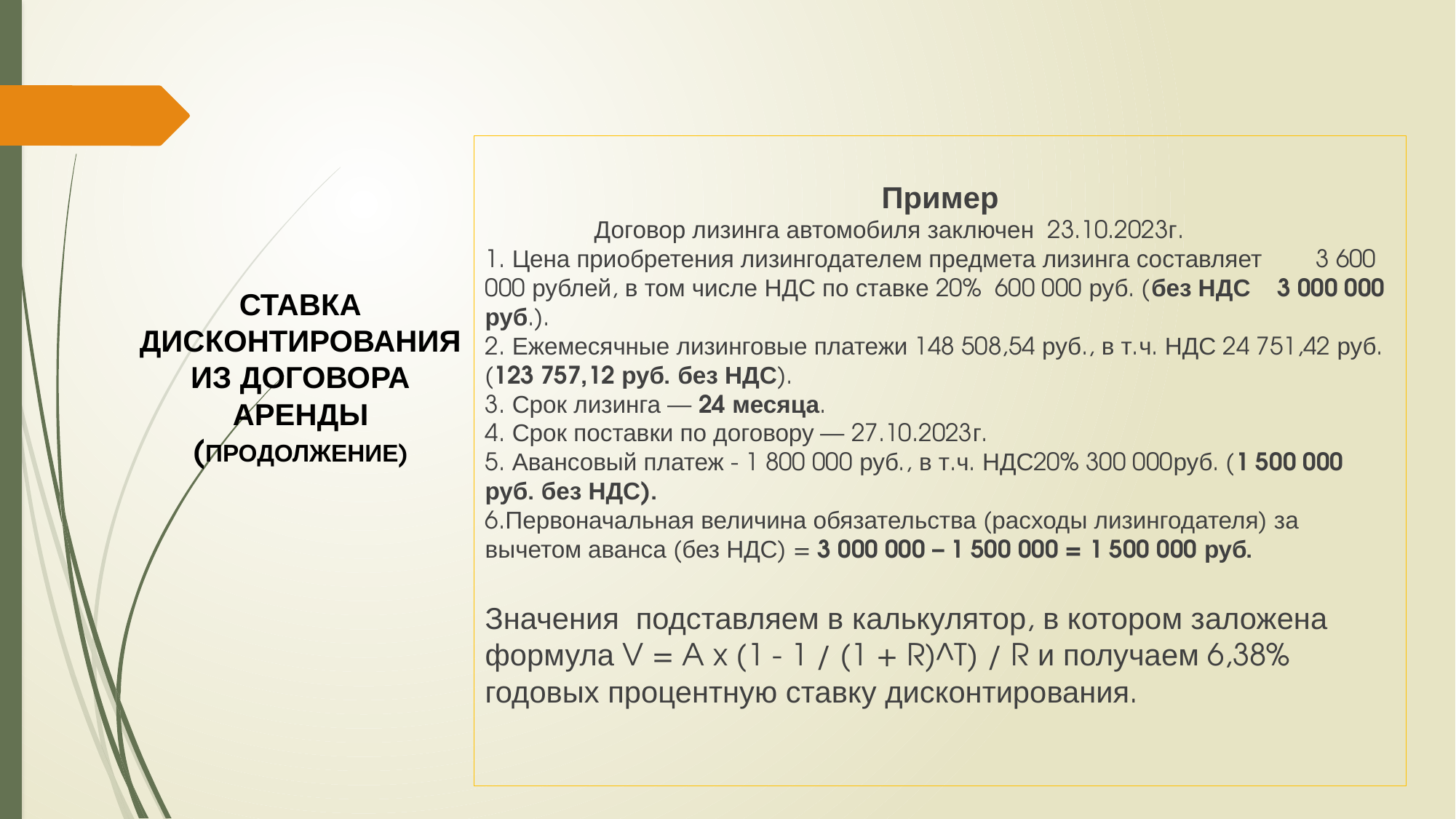

Пример
	Договор лизинга автомобиля заключен  23.10.2023г.
1. Цена приобретения лизингодателем предмета лизинга составляет        3 600 000 рублей, в том числе НДС по ставке 20%  600 000 руб. (без НДС    3 000 000 руб.).
2. Ежемесячные лизинговые платежи 148 508,54 руб., в т.ч. НДС 24 751,42 руб. (123 757,12 руб. без НДС).
3. Срок лизинга — 24 месяца.
4. Срок поставки по договору — 27.10.2023г.
5. Авансовый платеж - 1 800 000 руб., в т.ч. НДС20% 300 000руб. (1 500 000 руб. без НДС).
6.Первоначальная величина обязательства (расходы лизингодателя) за вычетом аванса (без НДС) = 3 000 000 – 1 500 000 = 1 500 000 руб.

Значения  подставляем в калькулятор, в котором заложена формула V = A x (1 - 1 / (1 + R)^T) / R и получаем 6,38% годовых процентную ставку дисконтирования.

Ставка дисконтирования из договора аренды (продолжение)